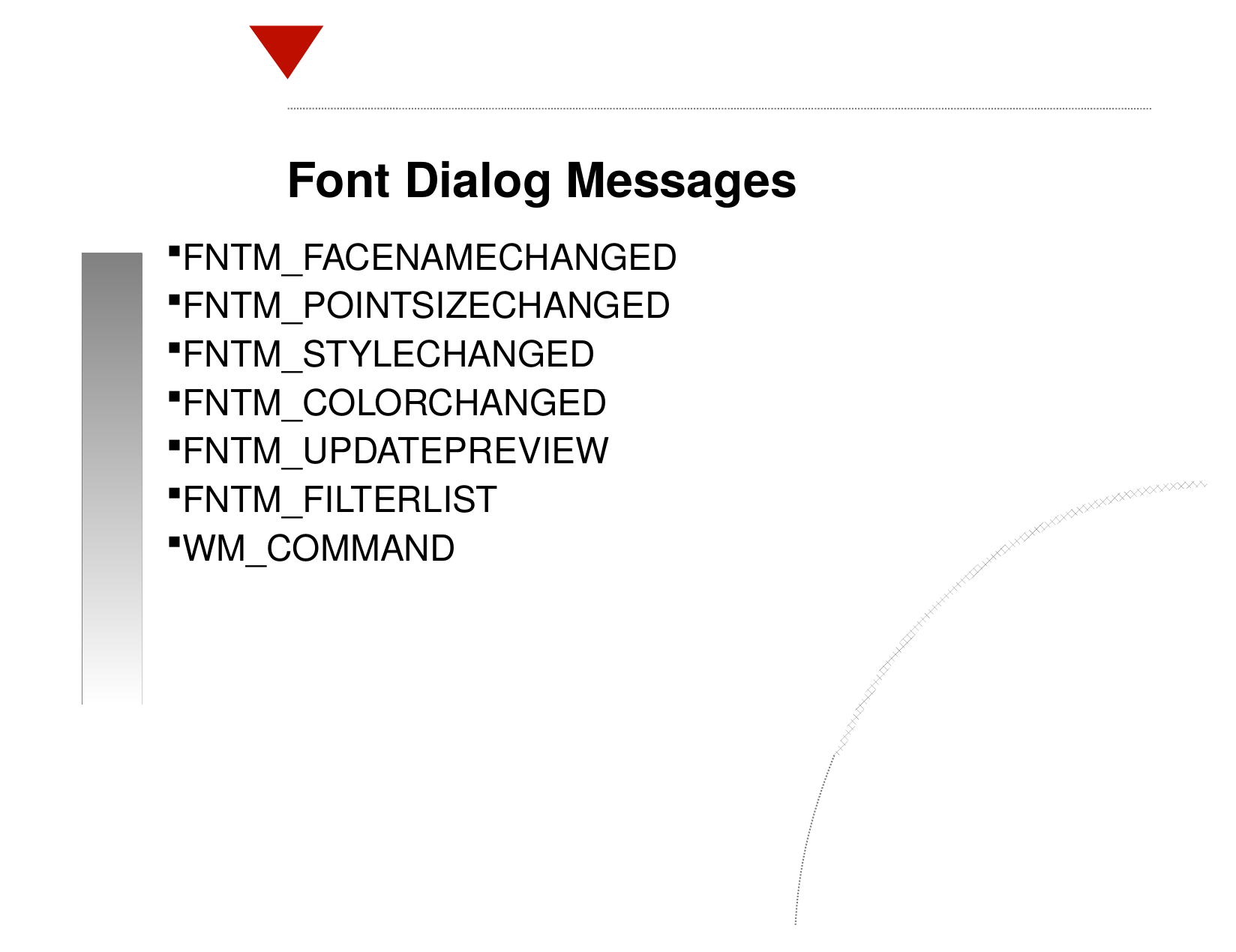

Font Dialog Messages
FNTM_FACENAMECHANGED
FNTM_POINTSIZECHANGED
FNTM_STYLECHANGED
FNTM_COLORCHANGED
FNTM_UPDATEPREVIEW
FNTM_FILTERLIST
WM_COMMAND